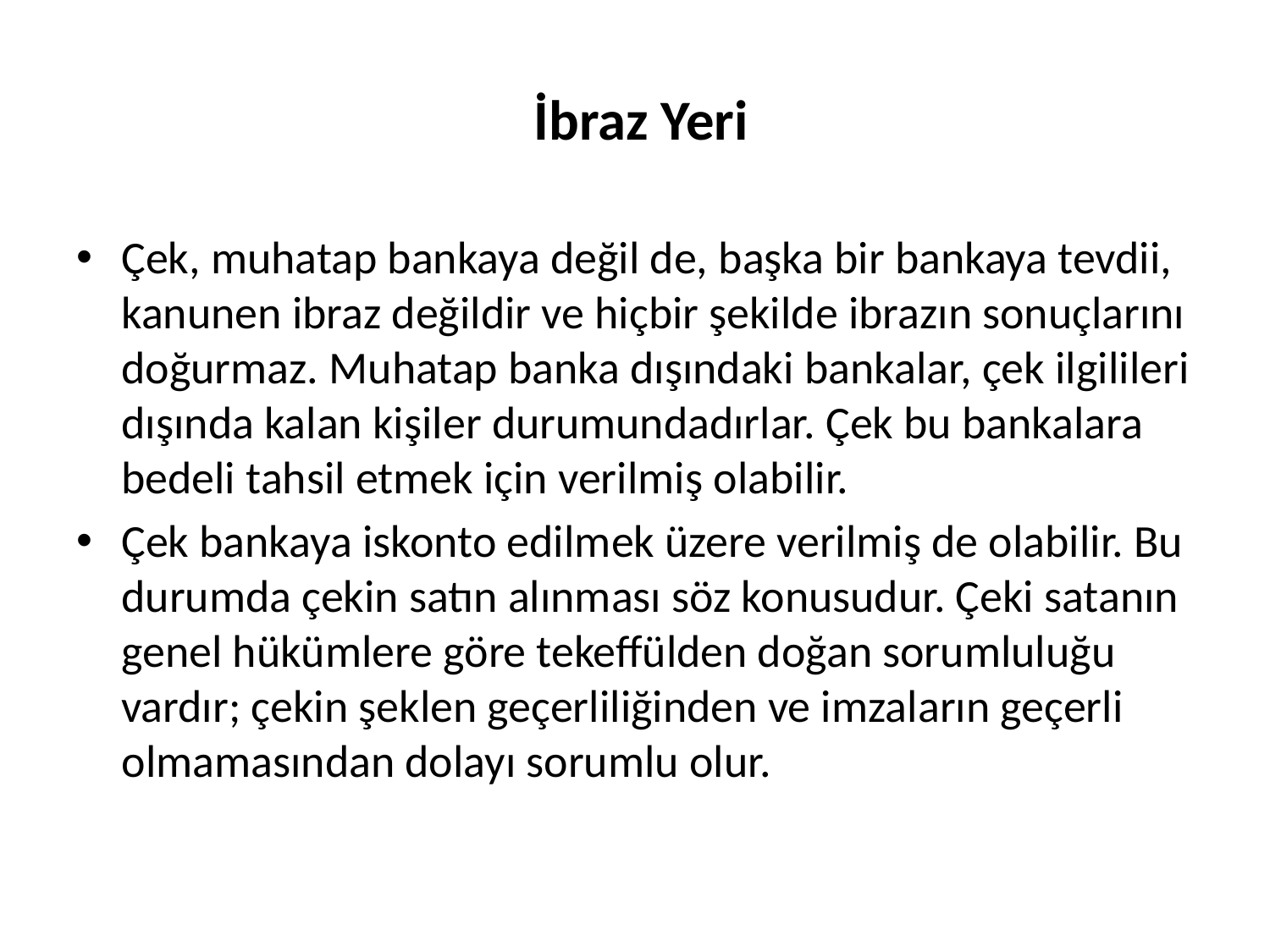

# İbraz Yeri
Çek, muhatap bankaya değil de, başka bir bankaya tevdii, kanunen ibraz değildir ve hiçbir şekilde ibrazın sonuçlarını doğurmaz. Muhatap banka dışındaki bankalar, çek ilgilileri dışında kalan kişiler durumundadırlar. Çek bu bankalara bedeli tahsil etmek için verilmiş olabilir.
Çek bankaya iskonto edilmek üzere verilmiş de olabilir. Bu durumda çekin satın alınması söz konusudur. Çeki satanın genel hükümlere göre tekeffülden doğan sorumluluğu vardır; çekin şeklen geçerliliğinden ve imzaların geçerli olmamasından dolayı sorumlu olur.